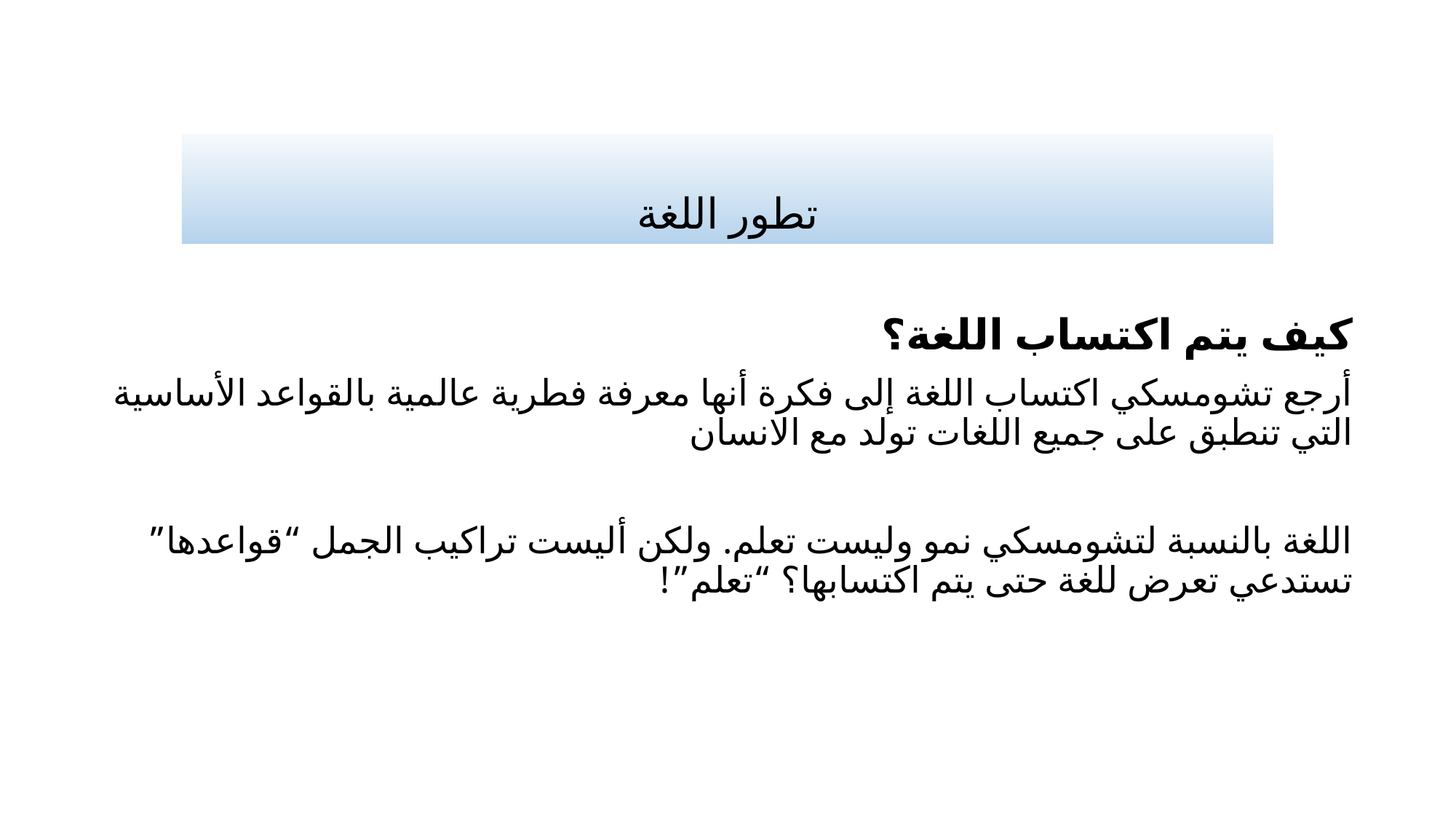

# تطور اللغة
كيف يتم اكتساب اللغة؟
أرجع تشومسكي اكتساب اللغة إلى فكرة أنها معرفة فطرية عالمية بالقواعد الأساسية التي تنطبق على جميع اللغات تولد مع الانسان

اللغة بالنسبة لتشومسكي نمو وليست تعلم. ولكن أليست تراكيب الجمل “قواعدها” تستدعي تعرض للغة حتى يتم اكتسابها؟ “تعلم”!